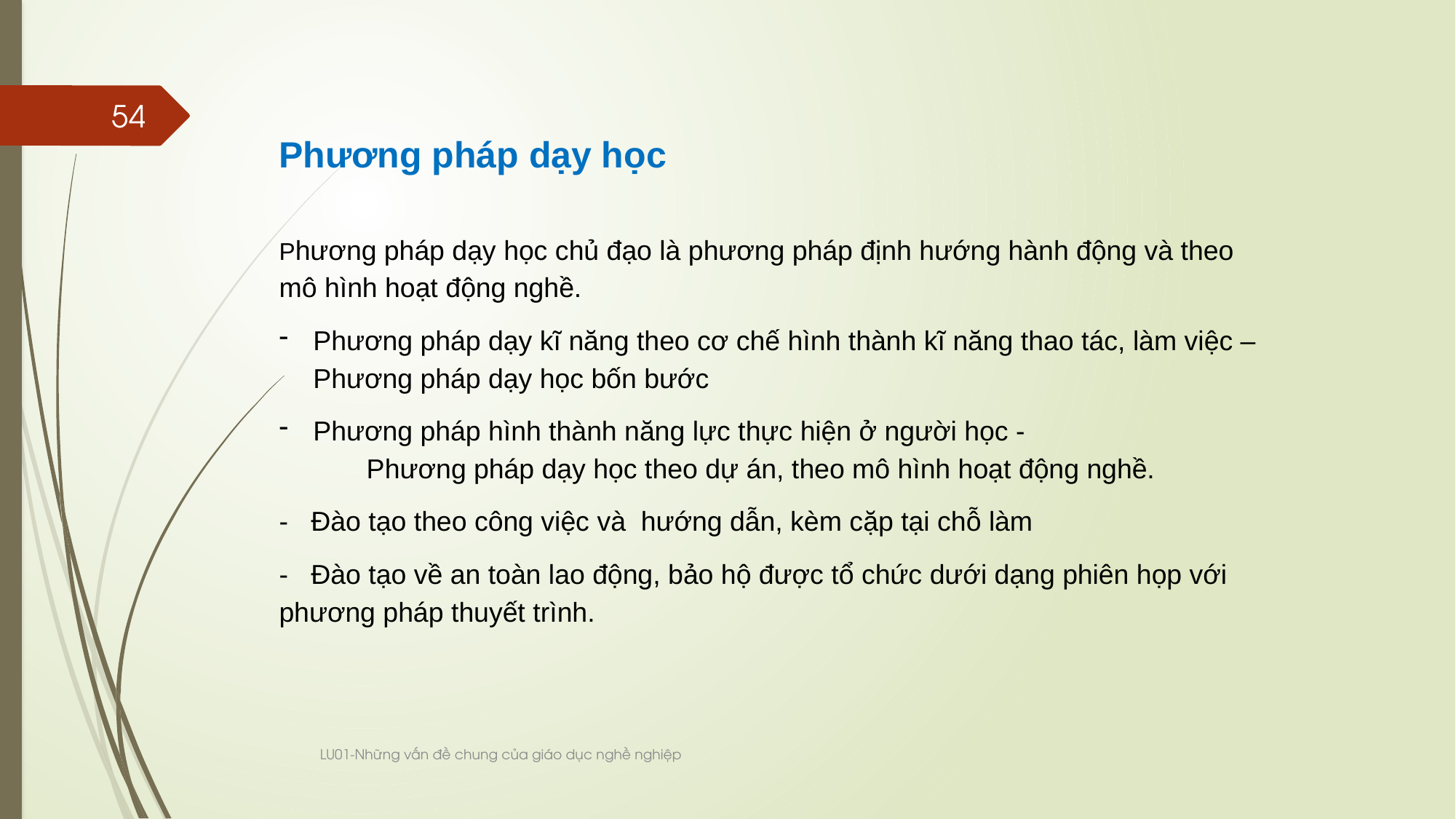

54
Phương pháp dạy học

Phương pháp dạy học chủ đạo là phương pháp định hướng hành động và theo mô hình hoạt động nghề.
Phương pháp dạy kĩ năng theo cơ chế hình thành kĩ năng thao tác, làm việc – Phương pháp dạy học bốn bước
Phương pháp hình thành năng lực thực hiện ở người học -                                       Phương pháp dạy học theo dự án, theo mô hình hoạt động nghề.
-   Đào tạo theo công việc và  hướng dẫn, kèm cặp tại chỗ làm
-   Đào tạo về an toàn lao động, bảo hộ được tổ chức dưới dạng phiên họp với phương pháp thuyết trình.

LU01-Những vấn đề chung của giáo dục nghề nghiệp